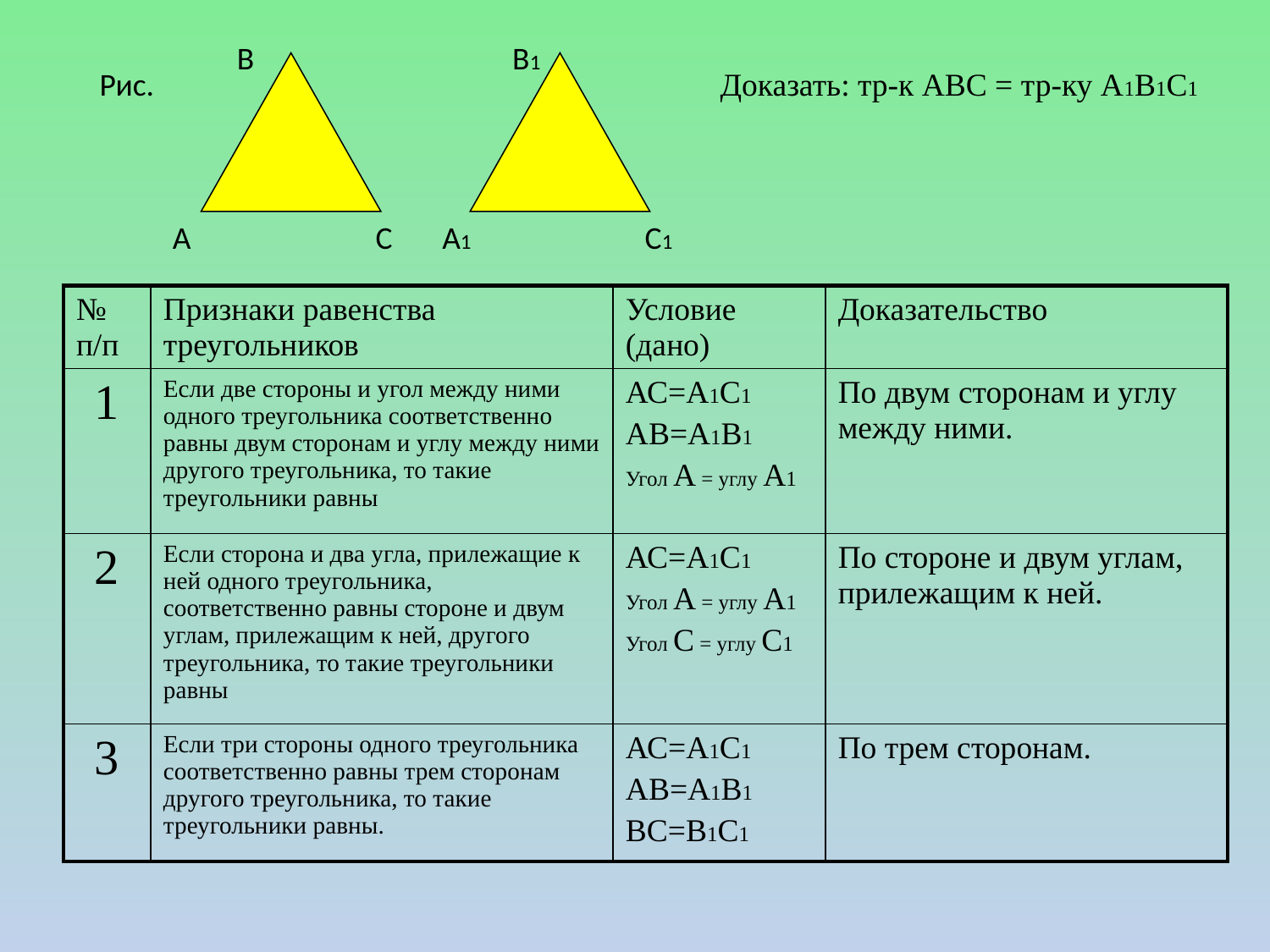

В
В1

Рис.
Доказать: тр-к АВС = тр-ку А1В1С1
А
С
А1
С1
| № п/п | Признаки равенства треугольников | Условие (дано) | Доказательство |
| --- | --- | --- | --- |
| 1 | Если две стороны и угол между ними одного треугольника соответственно равны двум сторонам и углу между ними другого треугольника, то такие треугольники равны | АС=А1С1 АВ=А1В1 Угол А = углу А1 | По двум сторонам и углу между ними. |
| 2 | Если сторона и два угла, прилежащие к ней одного треугольника, соответственно равны стороне и двум углам, прилежащим к ней, другого треугольника, то такие треугольники равны | АС=А1С1 Угол А = углу А1 Угол С = углу С1 | По стороне и двум углам, прилежащим к ней. |
| 3 | Если три стороны одного треугольника соответственно равны трем сторонам другого треугольника, то такие треугольники равны. | АС=А1С1 АВ=А1В1 ВС=В1С1 | По трем сторонам. |